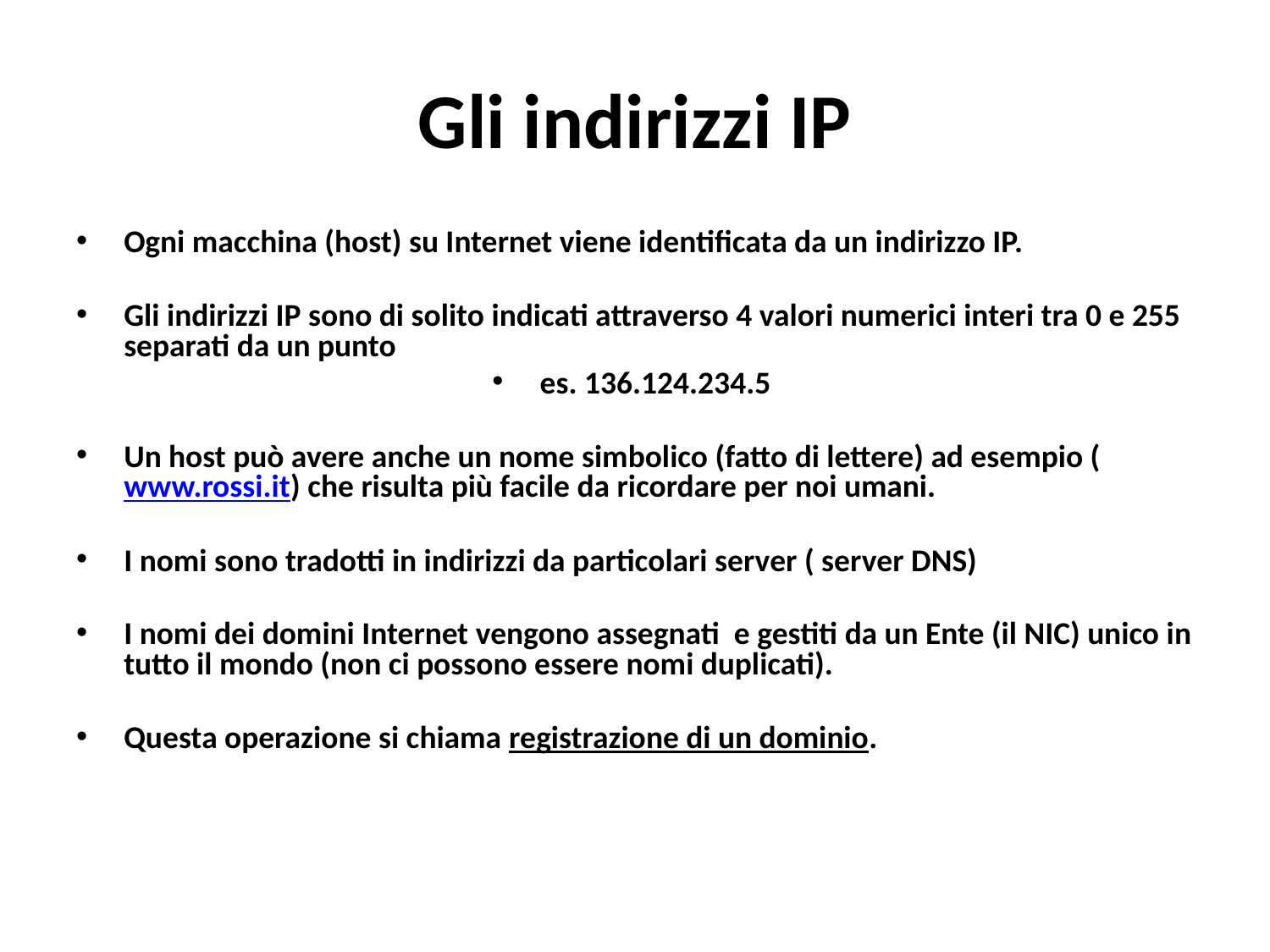

# Gli indirizzi IP
Ogni macchina (host) su Internet viene identificata da un indirizzo IP.

Gli indirizzi IP sono di solito indicati attraverso 4 valori numerici interi tra 0 e 255 separati da un punto
es. 136.124.234.5

Un host può avere anche un nome simbolico (fatto di lettere) ad esempio (www.rossi.it) che risulta più facile da ricordare per noi umani.

I nomi sono tradotti in indirizzi da particolari server ( server DNS)

I nomi dei domini Internet vengono assegnati  e gestiti da un Ente (il NIC) unico in tutto il mondo (non ci possono essere nomi duplicati).

Questa operazione si chiama registrazione di un dominio.